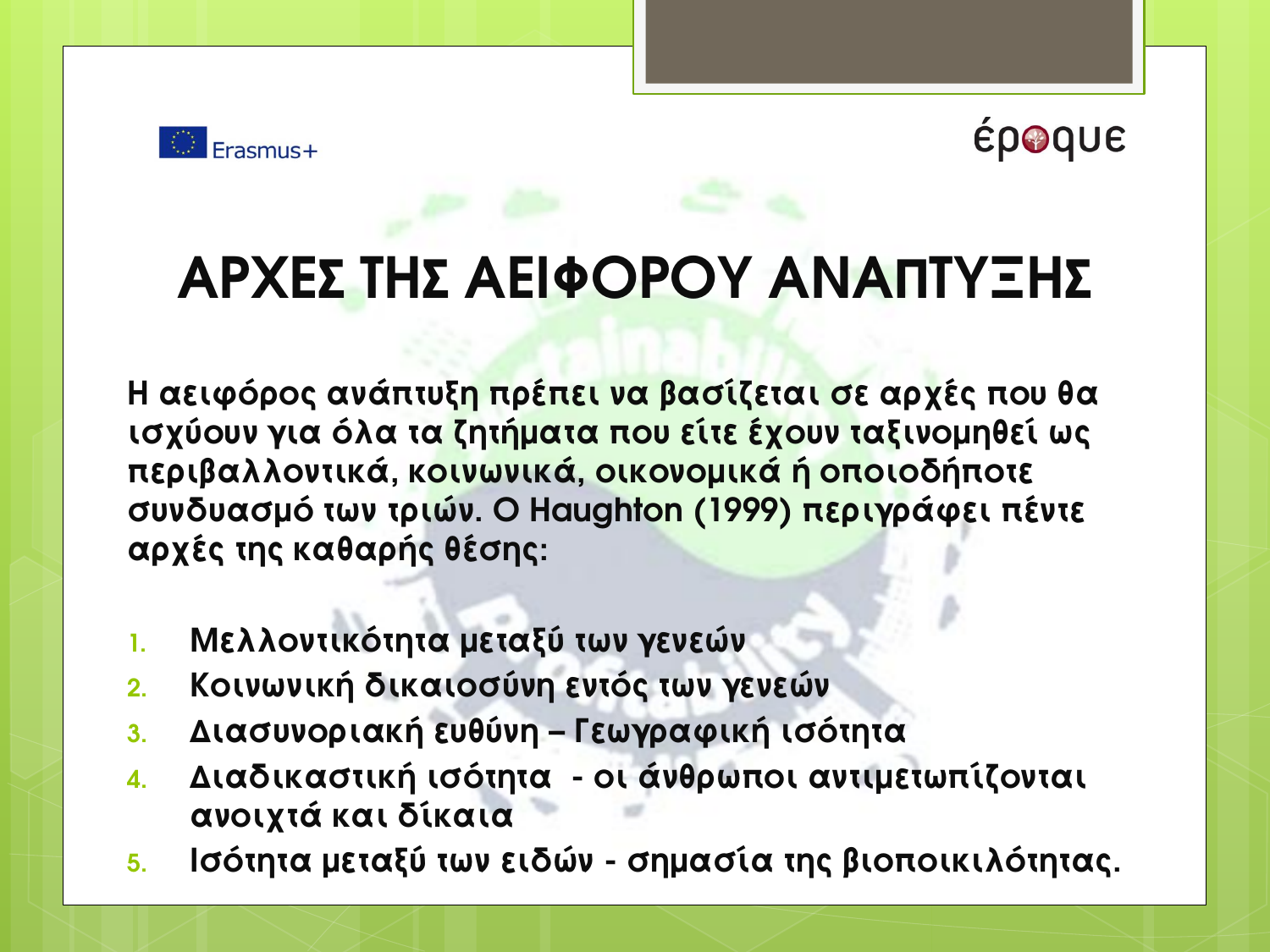

# ΑΡΧΕΣ ΤΗΣ ΑΕΙΦΟΡΟΥ ΑΝΑΠΤΥΞΗΣ
Η αειφόρος ανάπτυξη πρέπει να βασίζεται σε αρχές που θα ισχύουν για όλα τα ζητήματα που είτε έχουν ταξινομηθεί ως περιβαλλοντικά, κοινωνικά, οικονομικά ή οποιοδήποτε συνδυασμό των τριών. Ο Haughton (1999) περιγράφει πέντε αρχές της καθαρής θέσης:

Μελλοντικότητα μεταξύ των γενεών
Κοινωνική δικαιοσύνη εντός των γενεών
Διασυνοριακή ευθύνη – Γεωγραφική ισότητα
Διαδικαστική ισότητα  - οι άνθρωποι αντιμετωπίζονται ανοιχτά και δίκαια
Ισότητα μεταξύ των ειδών - σημασία της βιοποικιλότητας.